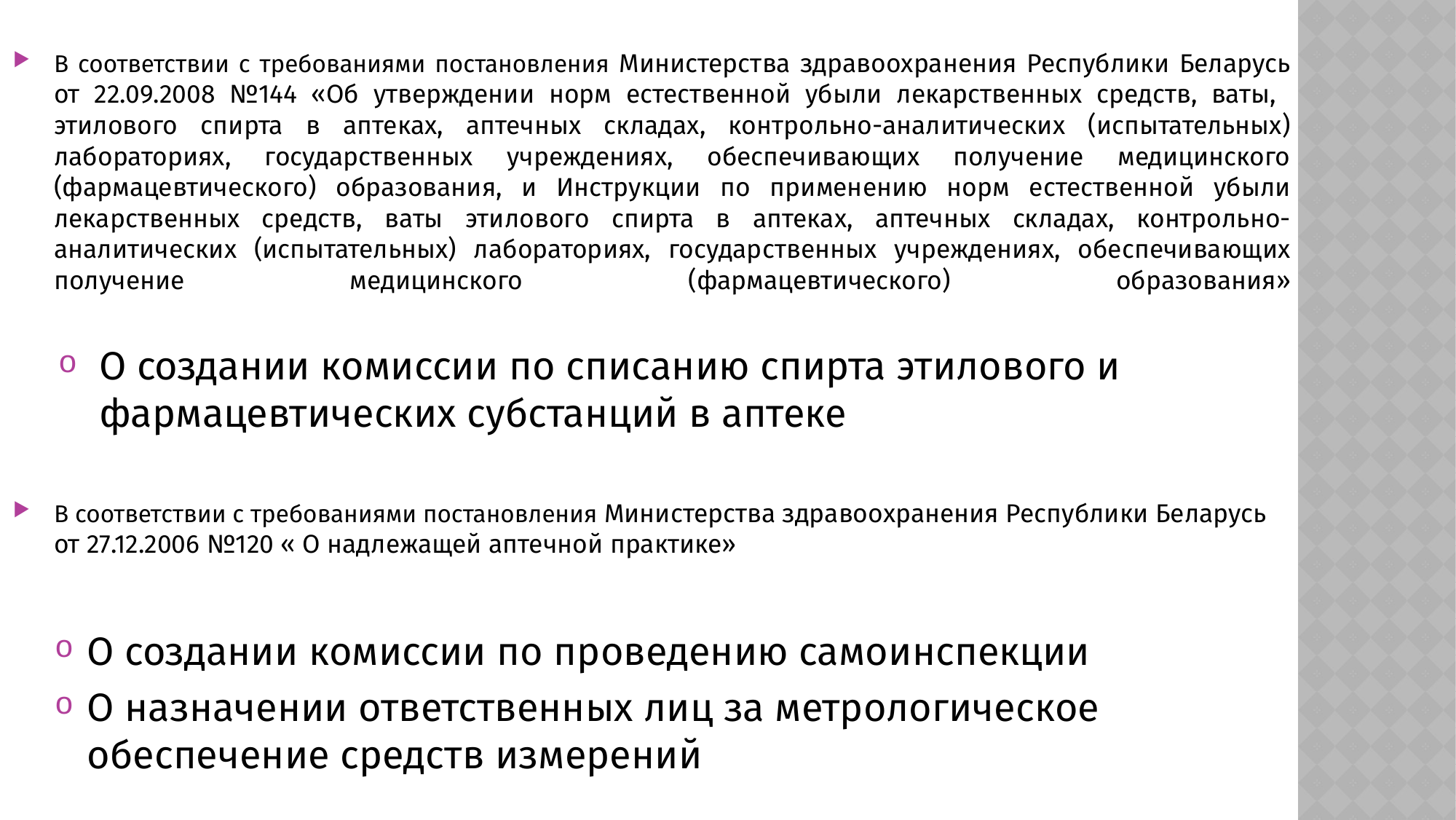

В соответствии с требованиями постановления Министерства здравоохранения Республики Беларусь от 22.09.2008 №144 «Об утверждении норм естественной убыли лекарственных средств, ваты,  этилового спирта в аптеках, аптечных складах, контрольно-аналитических (испытательных) лабораториях, государственных учреждениях, обеспечивающих получение медицинского (фармацевтического) образования, и Инструкции по применению норм естественной убыли лекарственных средств, ваты этилового спирта в аптеках, аптечных складах, контрольно-аналитических (испытательных) лабораториях, государственных учреждениях, обеспечивающих получение медицинского (фармацевтического) образования»
О создании комиссии по списанию спирта этилового и фармацевтических субстанций в аптеке

В соответствии с требованиями постановления Министерства здравоохранения Республики Беларусь от 27.12.2006 №120 « О надлежащей аптечной практике»

О создании комиссии по проведению самоинспекции
О назначении ответственных лиц за метрологическое обеспечение средств измерений